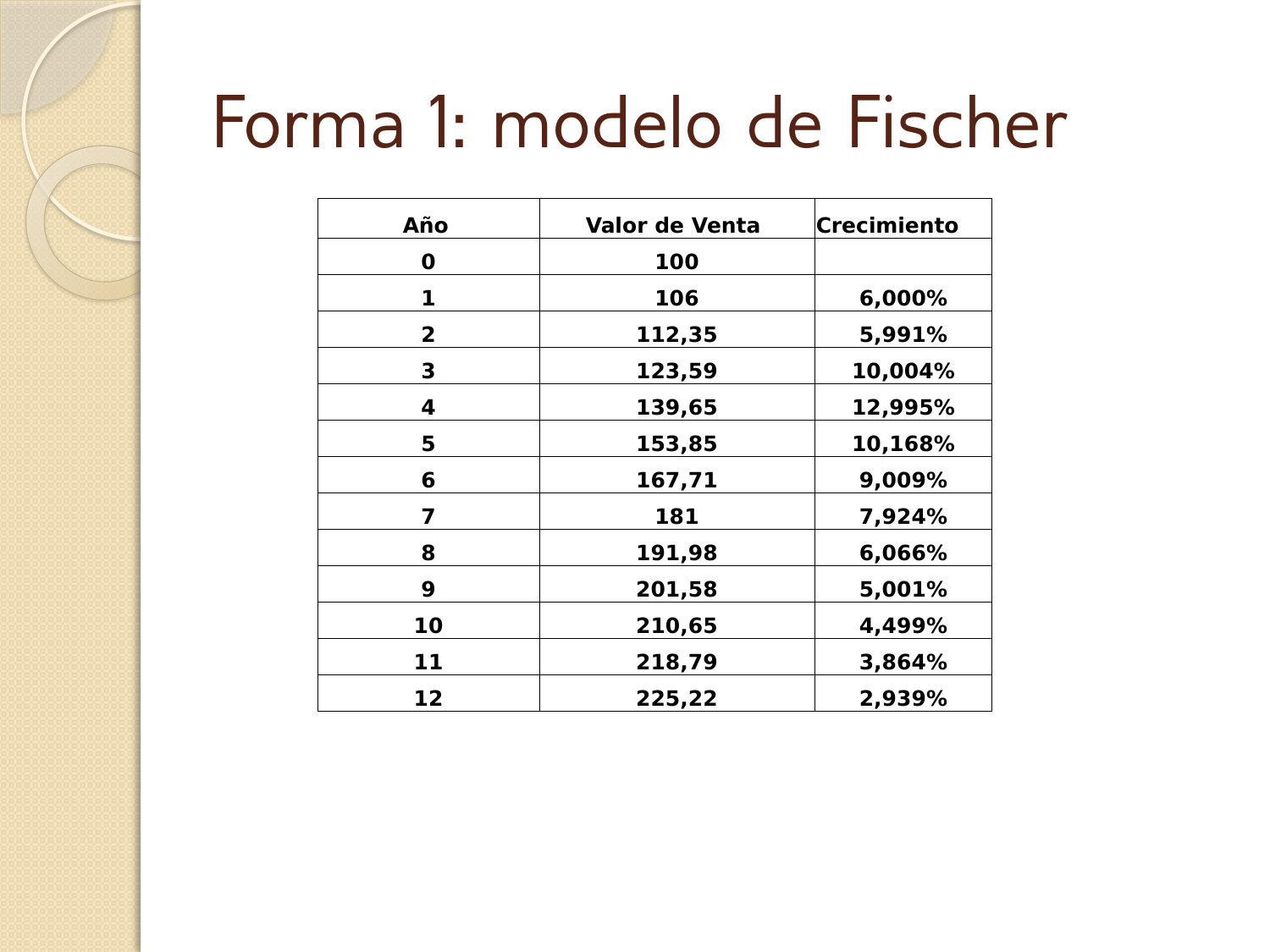

# Forma 1: modelo de Fischer
| Año | Valor de Venta | Crecimiento |
| --- | --- | --- |
| 0 | 100 |  |
| 1 | 106 | 6,000% |
| 2 | 112,35 | 5,991% |
| 3 | 123,59 | 10,004% |
| 4 | 139,65 | 12,995% |
| 5 | 153,85 | 10,168% |
| 6 | 167,71 | 9,009% |
| 7 | 181 | 7,924% |
| 8 | 191,98 | 6,066% |
| 9 | 201,58 | 5,001% |
| 10 | 210,65 | 4,499% |
| 11 | 218,79 | 3,864% |
| 12 | 225,22 | 2,939% |